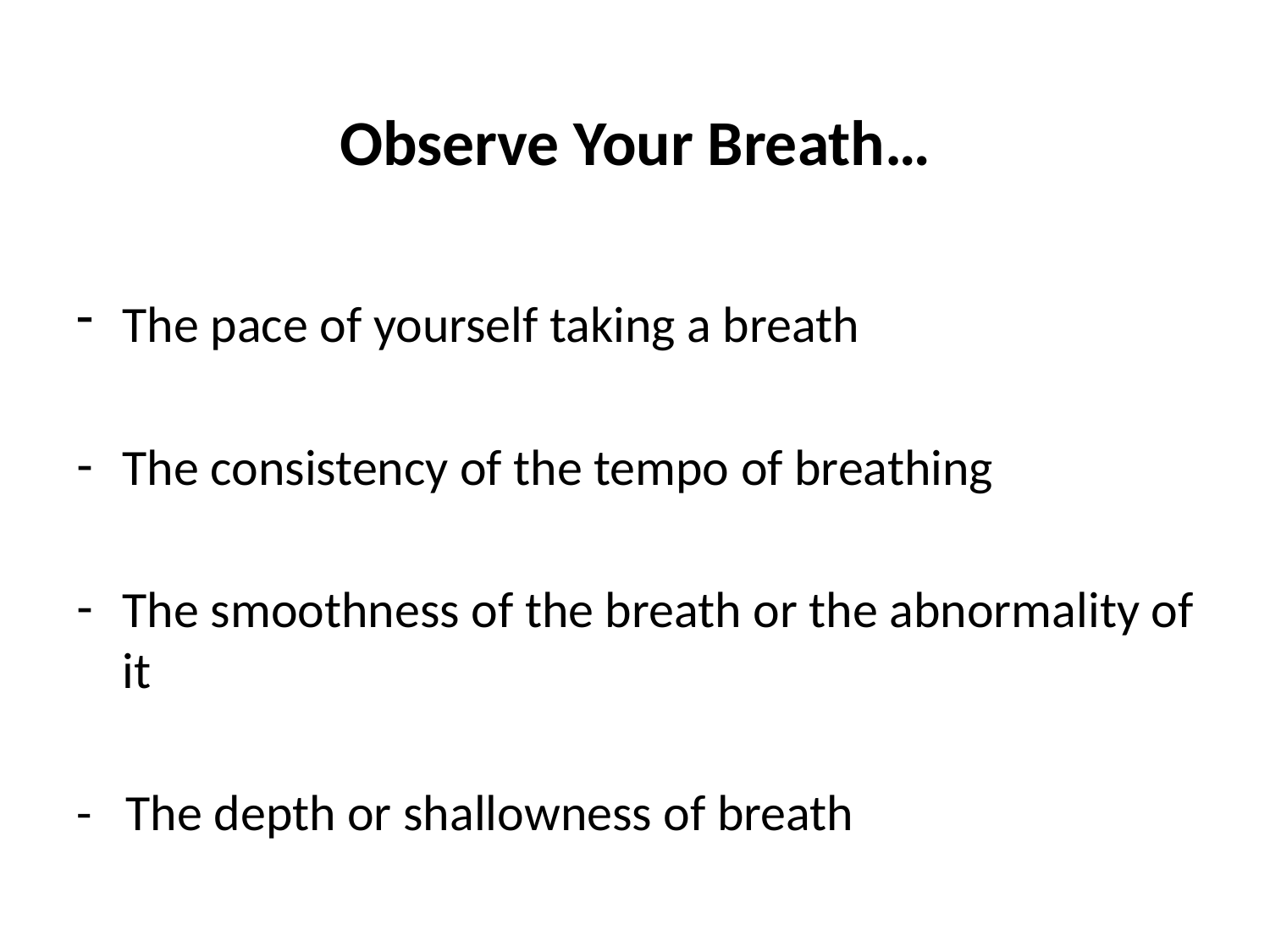

# Observe Your Breath…
The pace of yourself taking a breath

The consistency of the tempo of breathing

The smoothness of the breath or the abnormality of it

-   The depth or shallowness of breath